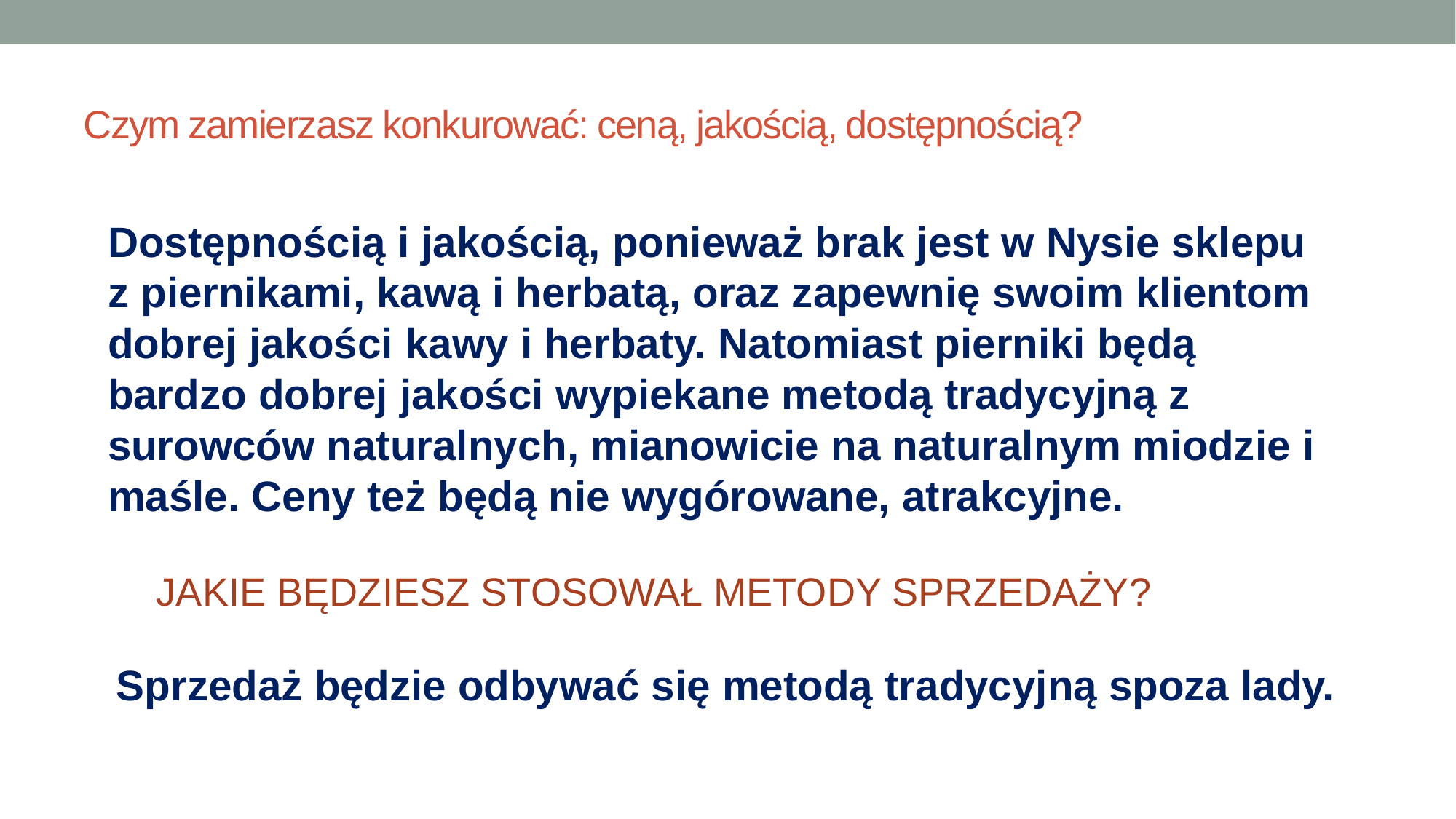

# Czym zamierzasz konkurować: ceną, jakością, dostępnością?
Dostępnością i jakością, ponieważ brak jest w Nysie sklepu z piernikami, kawą i herbatą, oraz zapewnię swoim klientom dobrej jakości kawy i herbaty. Natomiast pierniki będą bardzo dobrej jakości wypiekane metodą tradycyjną z surowców naturalnych, mianowicie na naturalnym miodzie i maśle. Ceny też będą nie wygórowane, atrakcyjne.
Jakie będziesz stosował metody sprzedaży?
Sprzedaż będzie odbywać się metodą tradycyjną spoza lady.